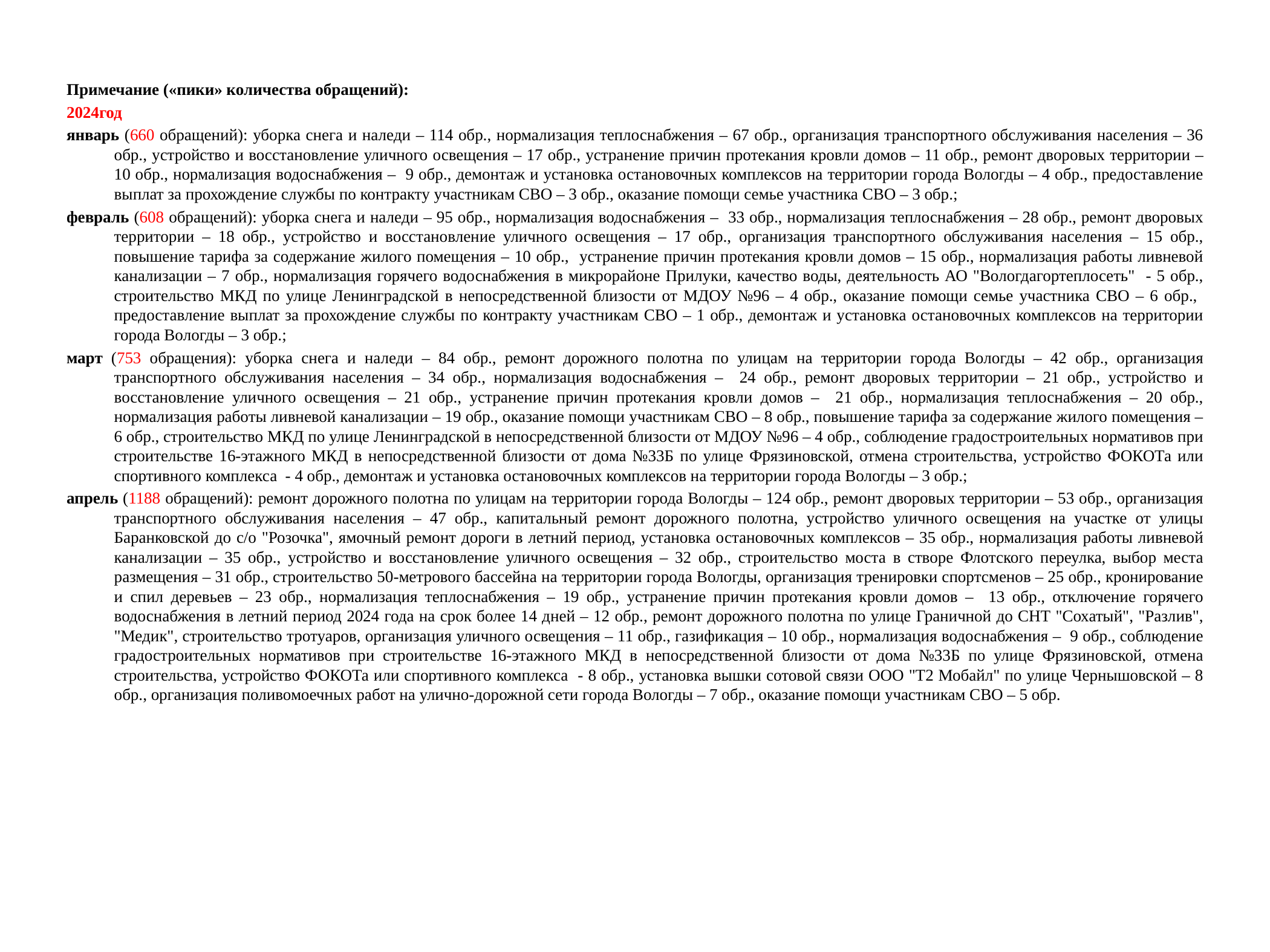

Примечание («пики» количества обращений):
2024год
январь (660 обращений): уборка снега и наледи – 114 обр., нормализация теплоснабжения – 67 обр., организация транспортного обслуживания населения – 36 обр., устройство и восстановление уличного освещения – 17 обр., устранение причин протекания кровли домов – 11 обр., ремонт дворовых территории – 10 обр., нормализация водоснабжения –  9 обр., демонтаж и установка остановочных комплексов на территории города Вологды – 4 обр., предоставление выплат за прохождение службы по контракту участникам СВО – 3 обр., оказание помощи семье участника СВО – 3 обр.;
февраль (608 обращений): уборка снега и наледи – 95 обр., нормализация водоснабжения –  33 обр., нормализация теплоснабжения – 28 обр., ремонт дворовых территории – 18 обр., устройство и восстановление уличного освещения – 17 обр., организация транспортного обслуживания населения – 15 обр., повышение тарифа за содержание жилого помещения – 10 обр.,  устранение причин протекания кровли домов – 15 обр., нормализация работы ливневой канализации – 7 обр., нормализация горячего водоснабжения в микрорайоне Прилуки, качество воды, деятельность АО "Вологдагортеплосеть"  - 5 обр., строительство МКД по улице Ленинградской в непосредственной близости от МДОУ №96 – 4 обр., оказание помощи семье участника СВО – 6 обр.,  предоставление выплат за прохождение службы по контракту участникам СВО – 1 обр., демонтаж и установка остановочных комплексов на территории города Вологды – 3 обр.;
март (753 обращения): уборка снега и наледи – 84 обр., ремонт дорожного полотна по улицам на территории города Вологды – 42 обр., организация транспортного обслуживания населения – 34 обр., нормализация водоснабжения –  24 обр., ремонт дворовых территории – 21 обр., устройство и восстановление уличного освещения – 21 обр., устранение причин протекания кровли домов –  21 обр., нормализация теплоснабжения – 20 обр., нормализация работы ливневой канализации – 19 обр., оказание помощи участникам СВО – 8 обр., повышение тарифа за содержание жилого помещения – 6 обр., строительство МКД по улице Ленинградской в непосредственной близости от МДОУ №96 – 4 обр., соблюдение градостроительных нормативов при строительстве 16-этажного МКД в непосредственной близости от дома №33Б по улице Фрязиновской, отмена строительства, устройство ФОКОТа или спортивного комплекса  - 4 обр., демонтаж и установка остановочных комплексов на территории города Вологды – 3 обр.;
апрель (1188 обращений): ремонт дорожного полотна по улицам на территории города Вологды – 124 обр., ремонт дворовых территории – 53 обр., организация транспортного обслуживания населения – 47 обр., капитальный ремонт дорожного полотна, устройство уличного освещения на участке от улицы Баранковской до с/о "Розочка", ямочный ремонт дороги в летний период, установка остановочных комплексов – 35 обр., нормализация работы ливневой канализации – 35 обр., устройство и восстановление уличного освещения – 32 обр., строительство моста в створе Флотского переулка, выбор места размещения – 31 обр., строительство 50-метрового бассейна на территории города Вологды, организация тренировки спортсменов – 25 обр., кронирование и спил деревьев – 23 обр., нормализация теплоснабжения – 19 обр., устранение причин протекания кровли домов –  13 обр., отключение горячего водоснабжения в летний период 2024 года на срок более 14 дней – 12 обр., ремонт дорожного полотна по улице Граничной до СНТ "Сохатый", "Разлив", "Медик", строительство тротуаров, организация уличного освещения – 11 обр., газификация – 10 обр., нормализация водоснабжения –  9 обр., соблюдение градостроительных нормативов при строительстве 16-этажного МКД в непосредственной близости от дома №33Б по улице Фрязиновской, отмена строительства, устройство ФОКОТа или спортивного комплекса  - 8 обр., установка вышки сотовой связи ООО "Т2 Мобайл" по улице Чернышовской – 8 обр., организация поливомоечных работ на улично-дорожной сети города Вологды – 7 обр., оказание помощи участникам СВО – 5 обр.